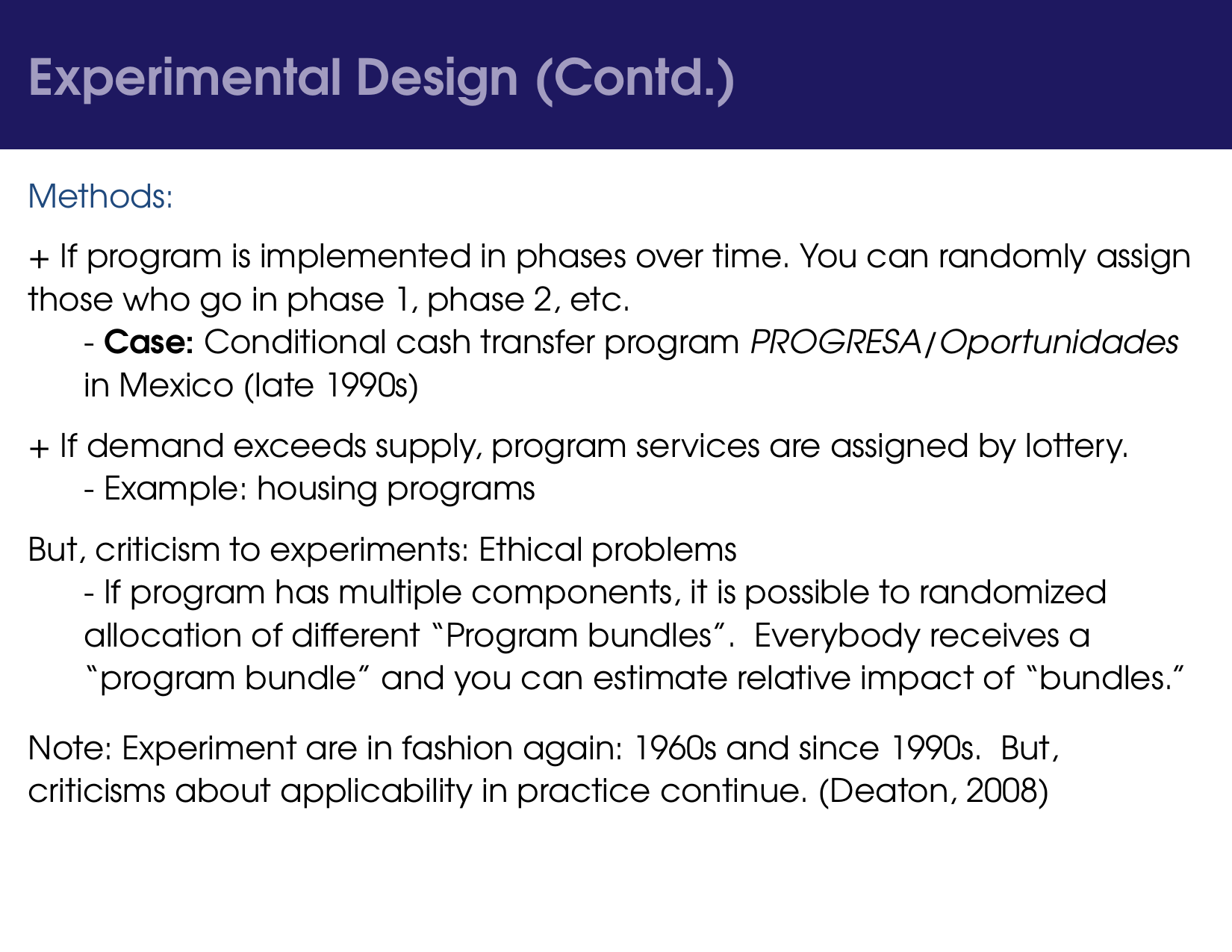

Experimental Design (Contd.)

Methods:

+ If program is implemented in phases over time. You can randomly assign those who go in phase 1, phase 2, etc.
- Case: Conditional cash transfer program PROGRESA/Oportunidades in Mexico (late 1990s)

+ If demand exceeds supply, program services are assigned by lottery.
- Example: housing programs

But, criticism to experiments: Ethical problems
- If program has multiple components, it is possible to randomized allocation of different “Program bundles”.  Everybody receives a “program bundle” and you can estimate relative impact of “bundles.”

Note: Experiment are in fashion again: 1960s and since 1990s.  But, criticisms about applicability in practice continue. (Deaton, 2008)